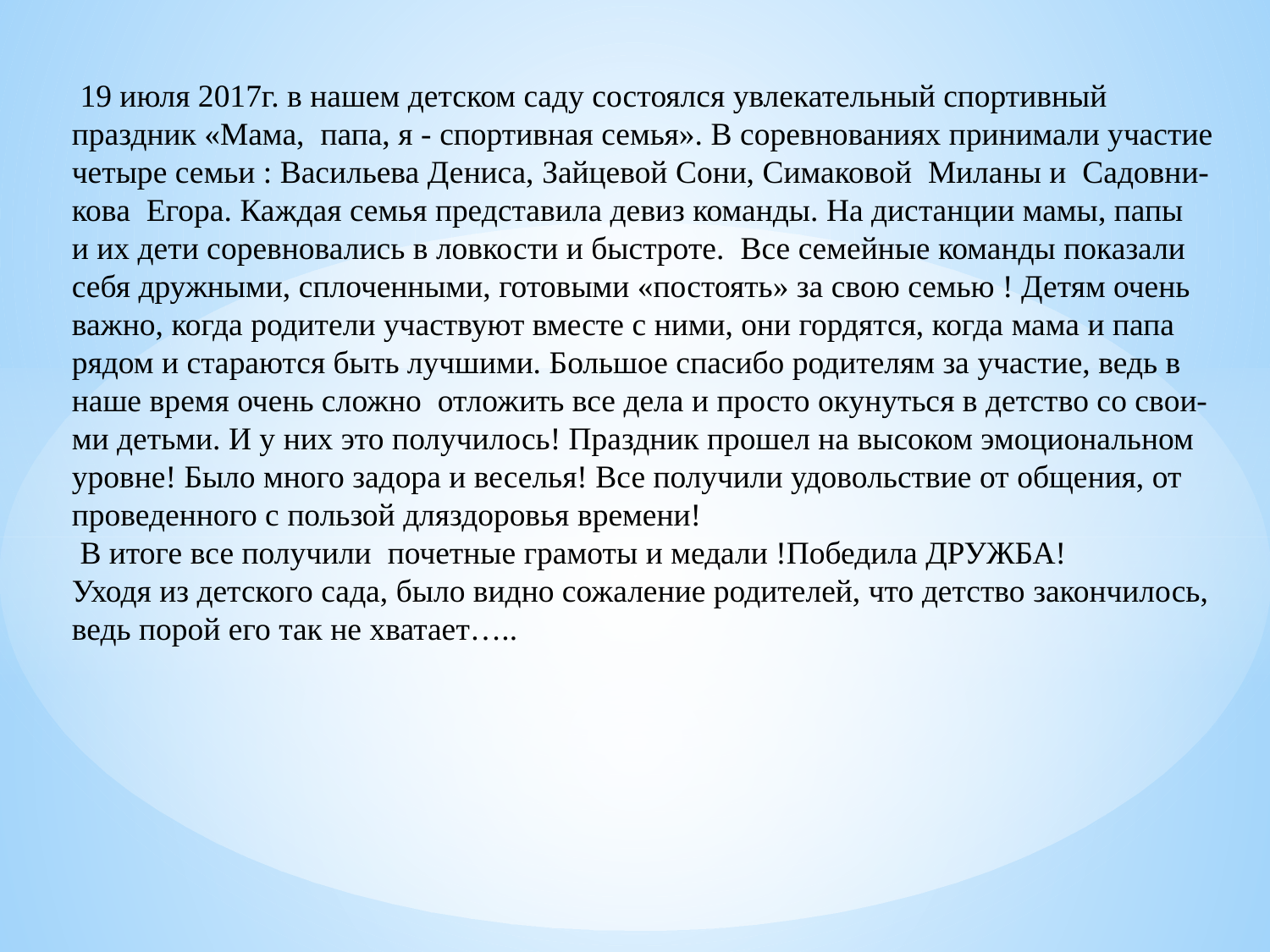

19 июля 2017г. в нашем детском саду состоялся увлекательный спортивный
праздник «Мама,  папа, я - спортивная семья». В соревнованиях принимали участие
четыре семьи : Васильева Дениса, Зайцевой Сони, Симаковой  Миланы и  Садовни-
кова  Егора. Каждая семья представила девиз команды. На дистанции мамы, папы
и их дети соревновались в ловкости и быстроте.  Все семейные команды показали
себя дружными, сплоченными, готовыми «постоять» за свою семью ! Детям очень
важно, когда родители участвуют вместе с ними, они гордятся, когда мама и папа
рядом и стараются быть лучшими. Большое спасибо родителям за участие, ведь в
наше время очень сложно  отложить все дела и просто окунуться в детство со свои-
ми детьми. И у них это получилось! Праздник прошел на высоком эмоциональном
уровне! Было много задора и веселья! Все получили удовольствие от общения, от проведенного с пользой дляздоровья времени!
 В итоге все получили  почетные грамоты и медали !Победила ДРУЖБА!
Уходя из детского сада, было видно сожаление родителей, что детство закончилось,
ведь порой его так не хватает…..